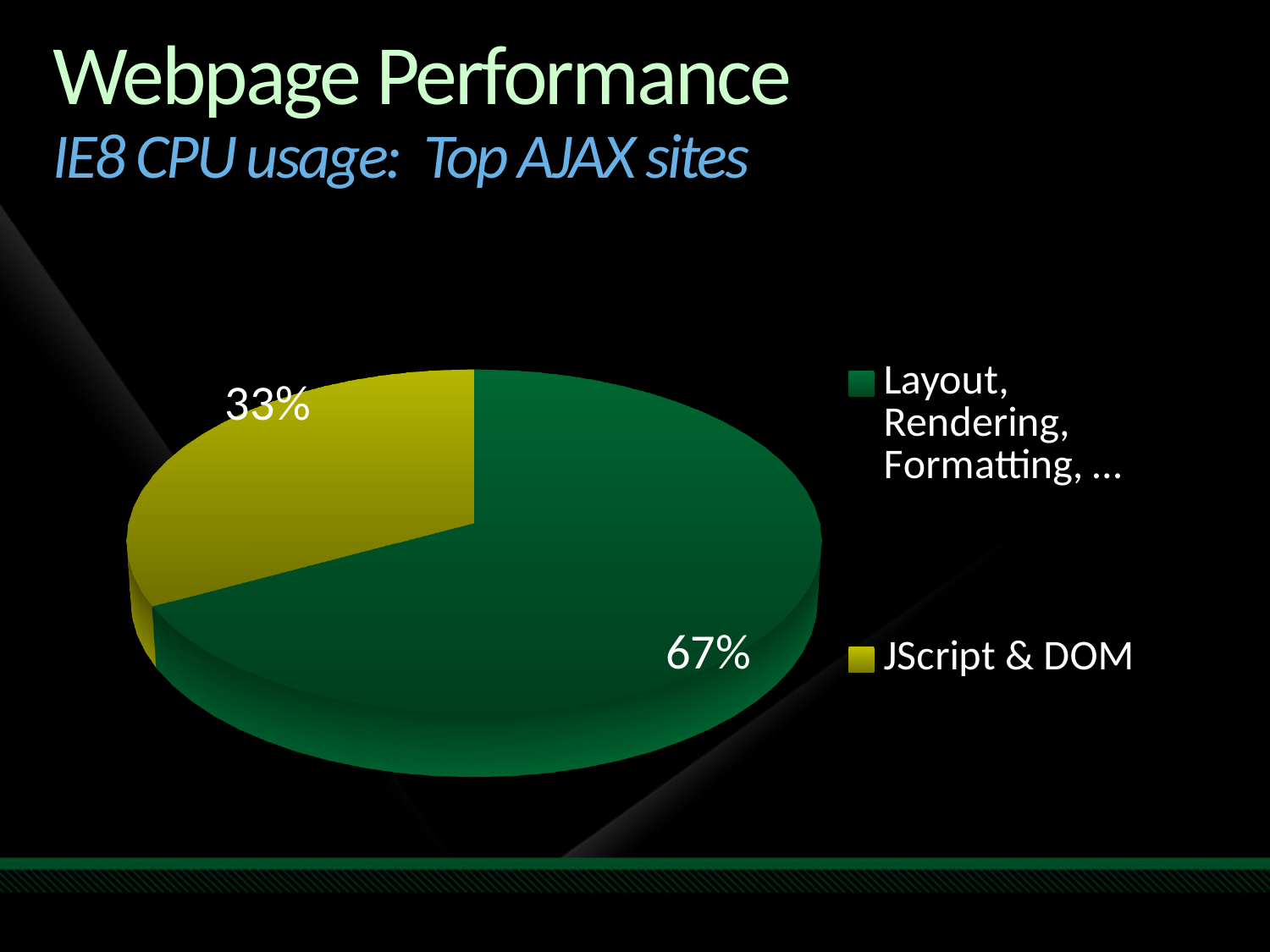

# Webpage Performance IE8 CPU usage:  Top AJAX sites

[unsupported chart]